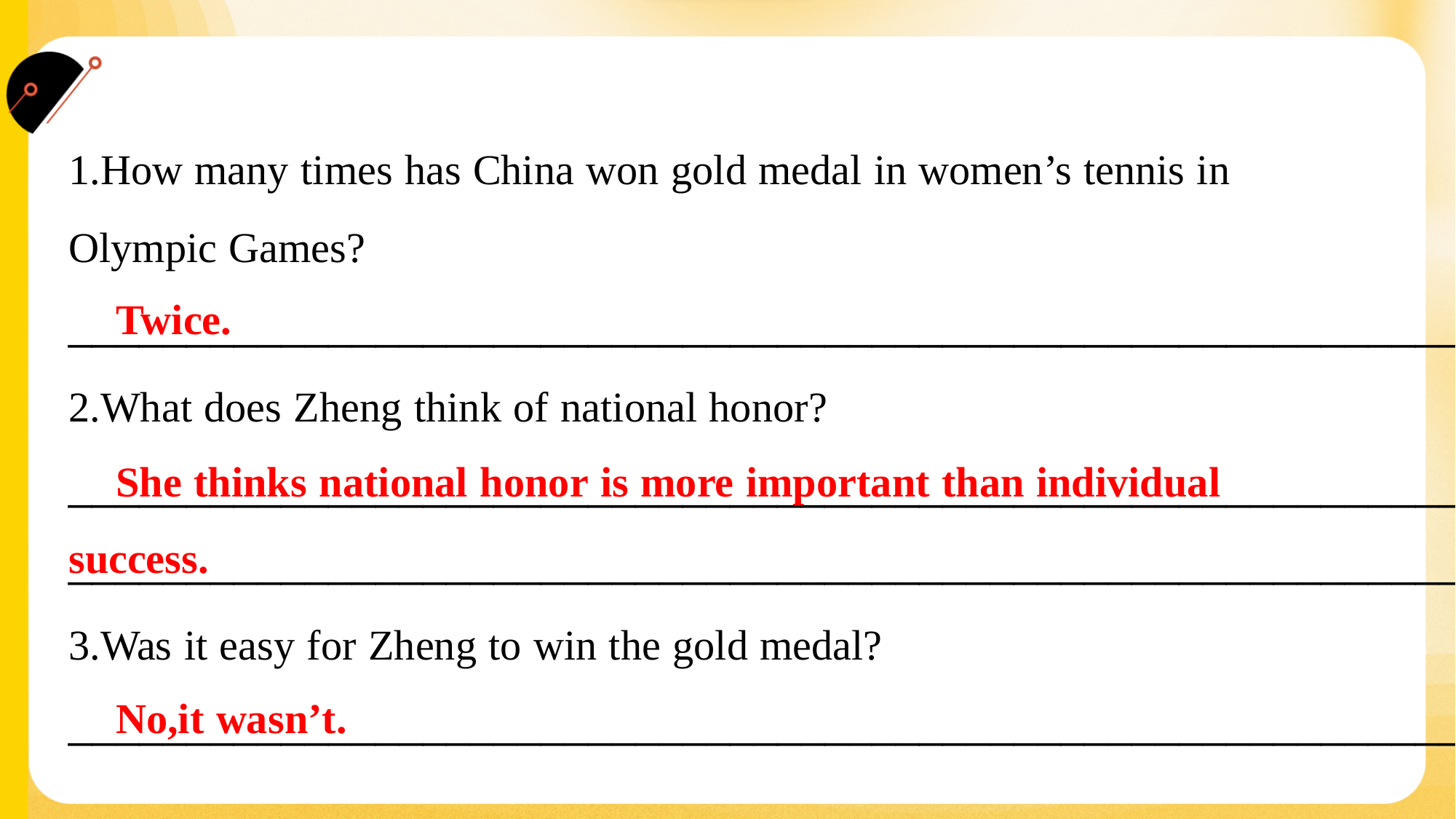

1.How many times has China won gold medal in women’s tennis in
Olympic Games?
______________________________________________________________

    Twice.
2.What does Zheng think of national honor?
______________________________________________________________
______________________________________________________________

    She thinks national honor is more important than individual
success.
3.Was it easy for Zheng to win the gold medal?
______________________________________________________________

    No,it wasn’t.